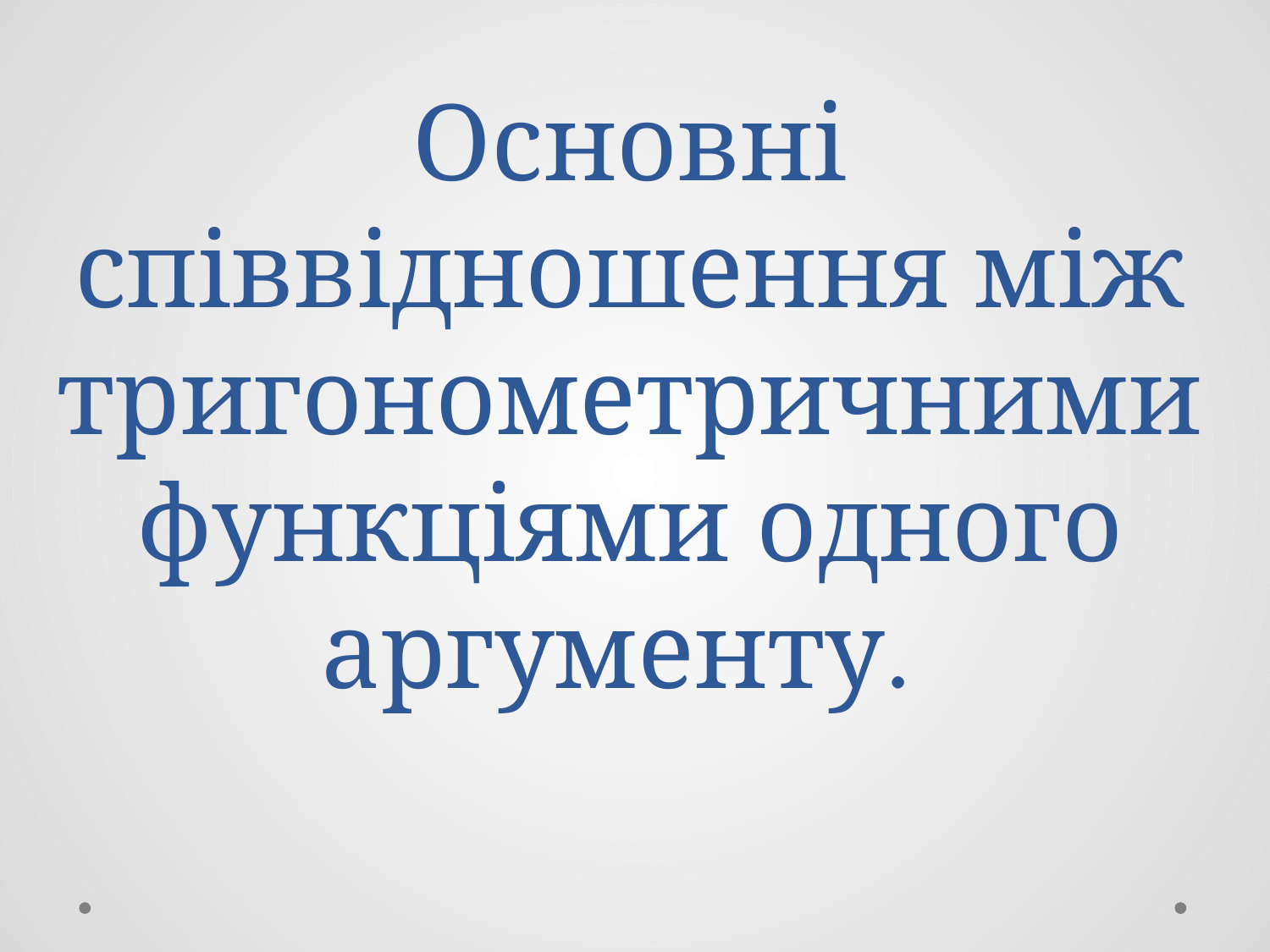

# Основні співвідношення між тригонометричними функціями одного аргументу.